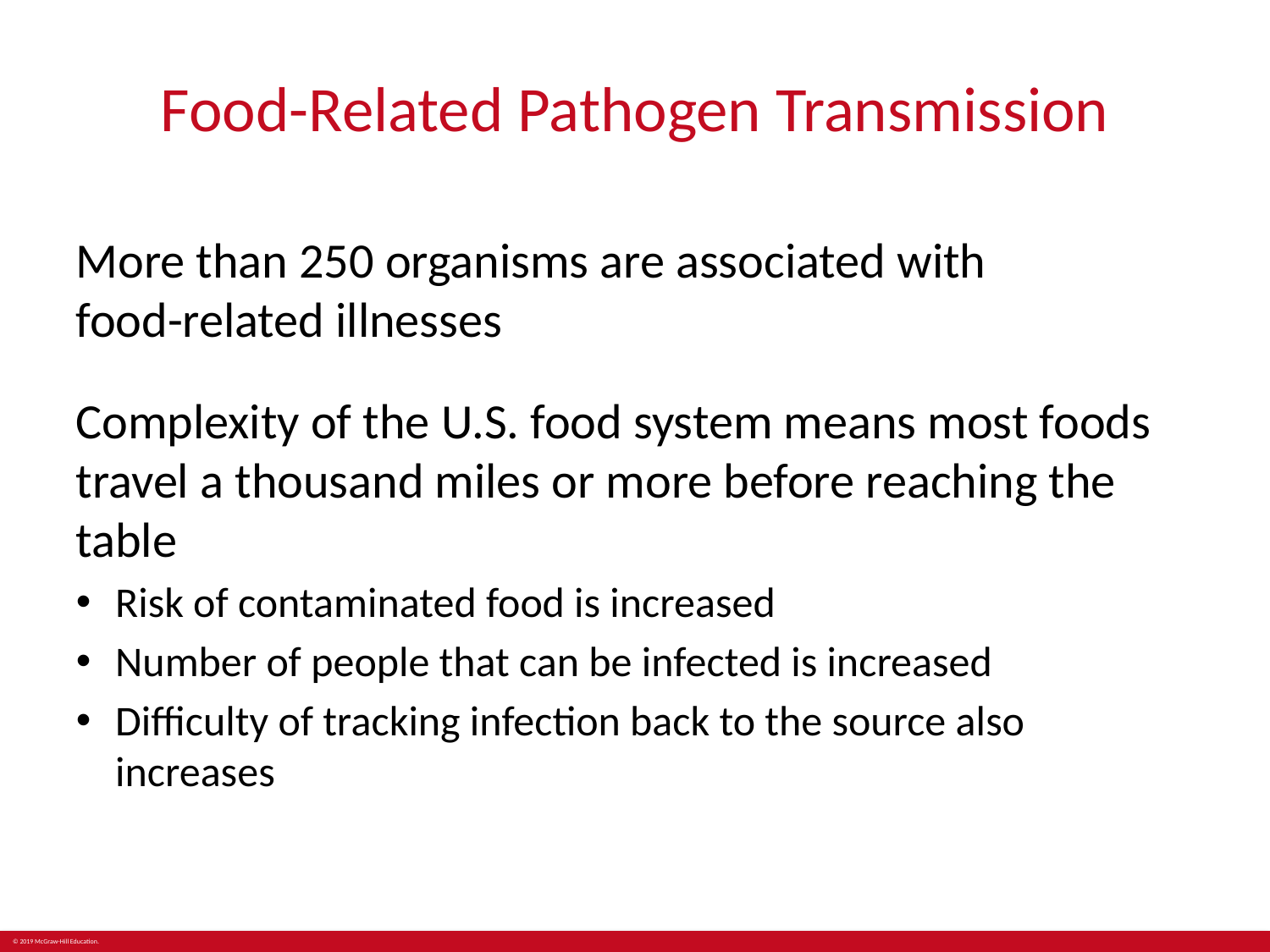

# Food-Related Pathogen Transmission
More than 250 organisms are associated with
food-related illnesses
Complexity of the U.S. food system means most foods travel a thousand miles or more before reaching the table
Risk of contaminated food is increased
Number of people that can be infected is increased
Difficulty of tracking infection back to the source also increases